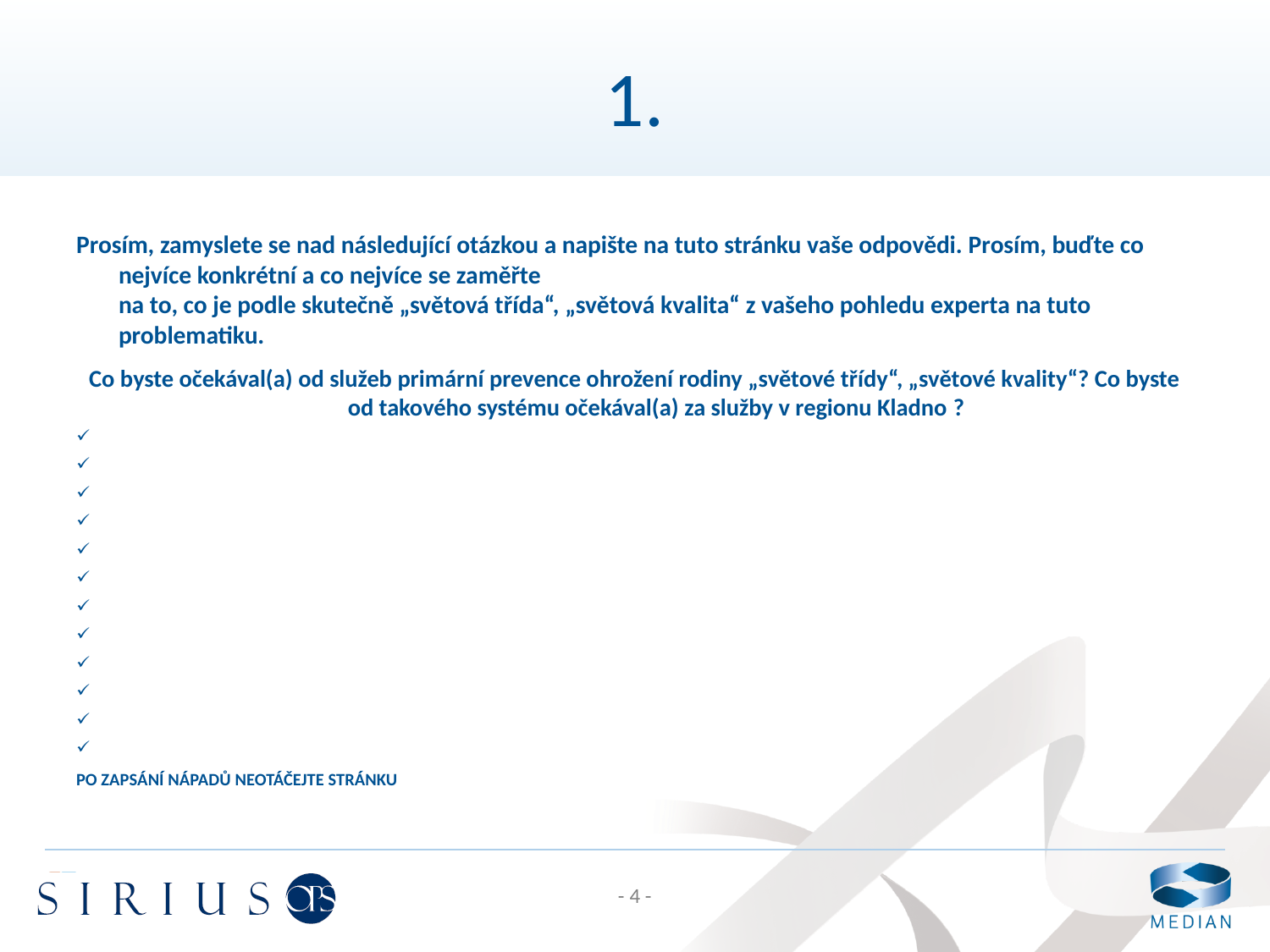

# 1.
Prosím, zamyslete se nad následující otázkou a napište na tuto stránku vaše odpovědi. Prosím, buďte co nejvíce konkrétní a co nejvíce se zaměřte
na to, co je podle skutečně „světová třída“, „světová kvalita“ z vašeho pohledu experta na tuto problematiku.

Co byste očekával(a) od služeb primární prevence ohrožení rodiny „světové třídy“, „světové kvality“? Co byste od takového systému očekával(a) za služby v regionu Kladno ?

PO ZAPSÁNÍ NÁPADŮ NEOTÁČEJTE STRÁNKU